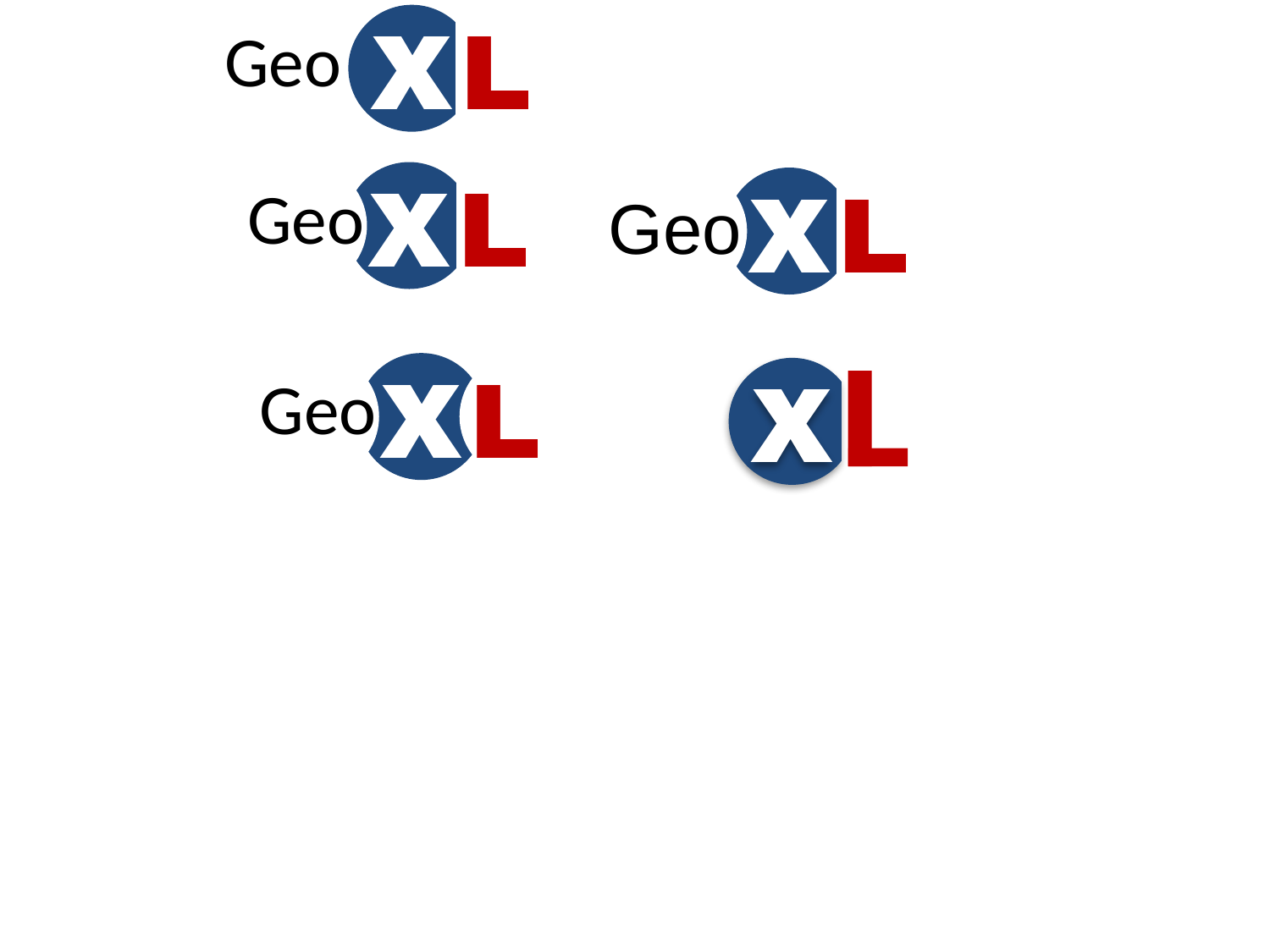

X
L

Geo

X
L
X
L

Geo

Geo

X
L
X

Geo